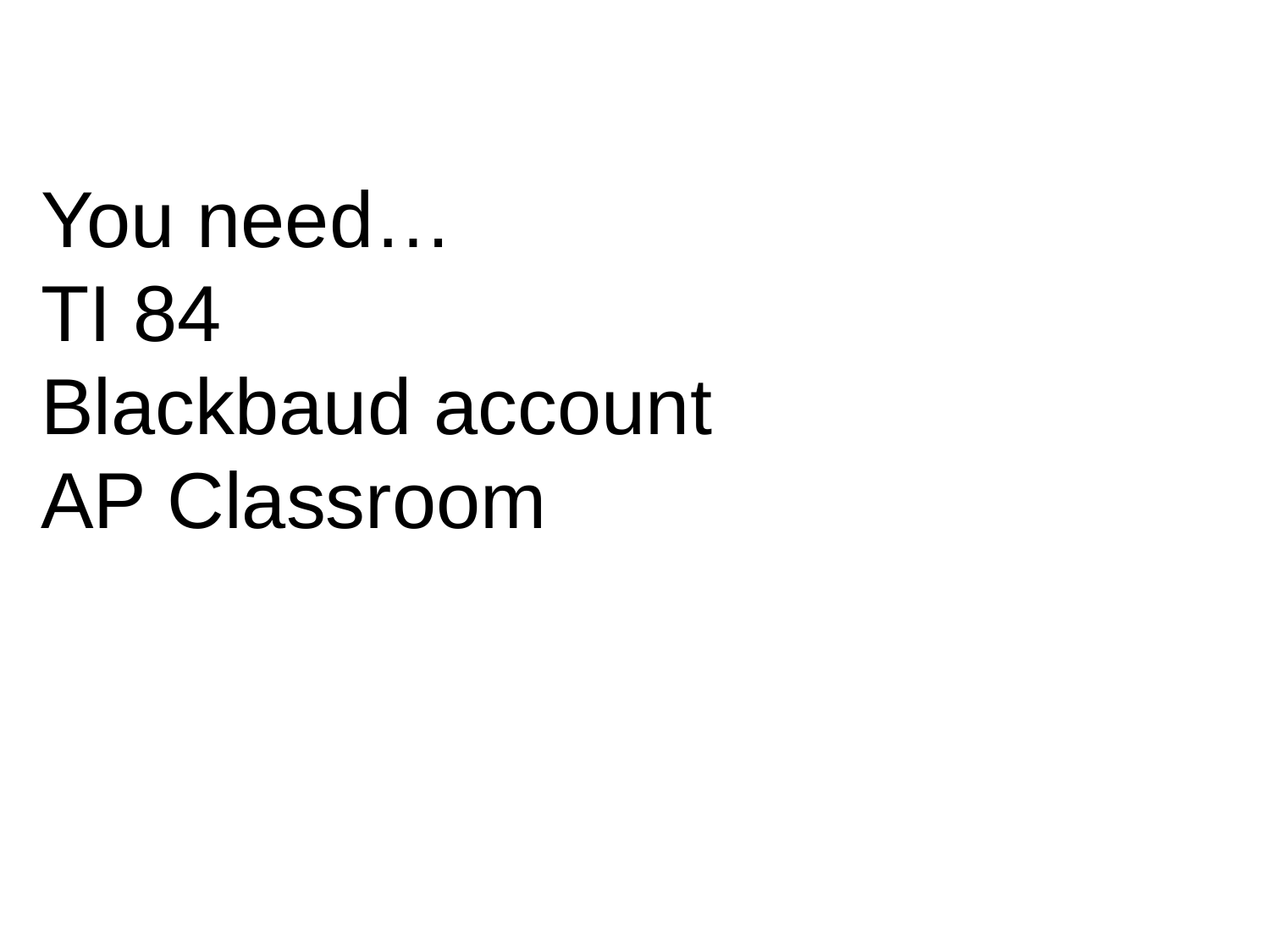

You need…
TI 84
Blackbaud account
AP Classroom
The Handbook!